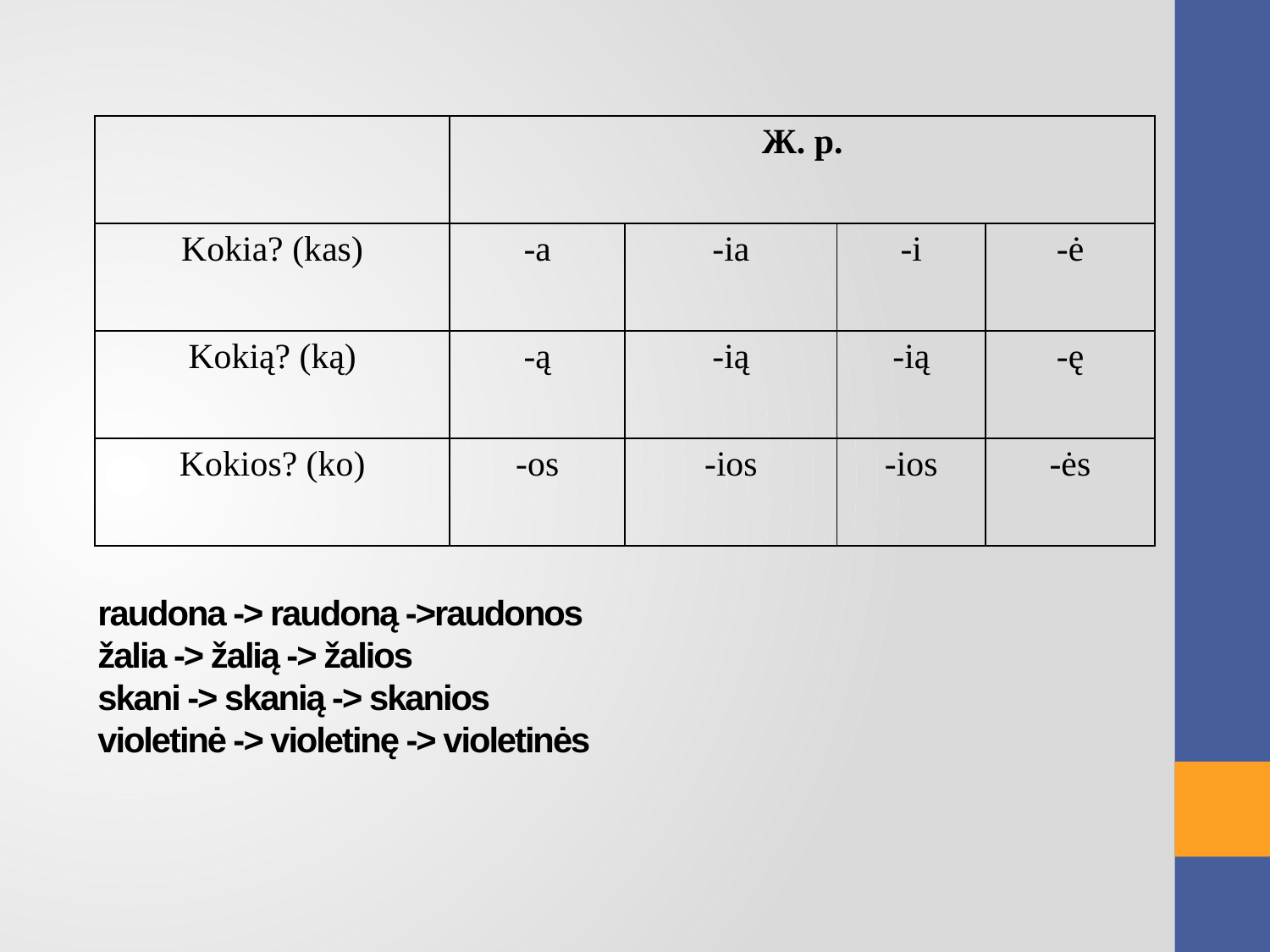

|  | Ж. р. |  |  |  |
| --- | --- | --- | --- | --- |
| Kokia? (kas) | -a | -ia | -i | -ė |
| Kokią? (ką) | -ą | -ią | -ią | -ę |
| Kokios? (ko) | -os | -ios | -ios | -ės |
# raudona -> raudoną ->raudonos žalia -> žalią -> žalios skani -> skanią -> skanios violetinė -> violetinę -> violetinės